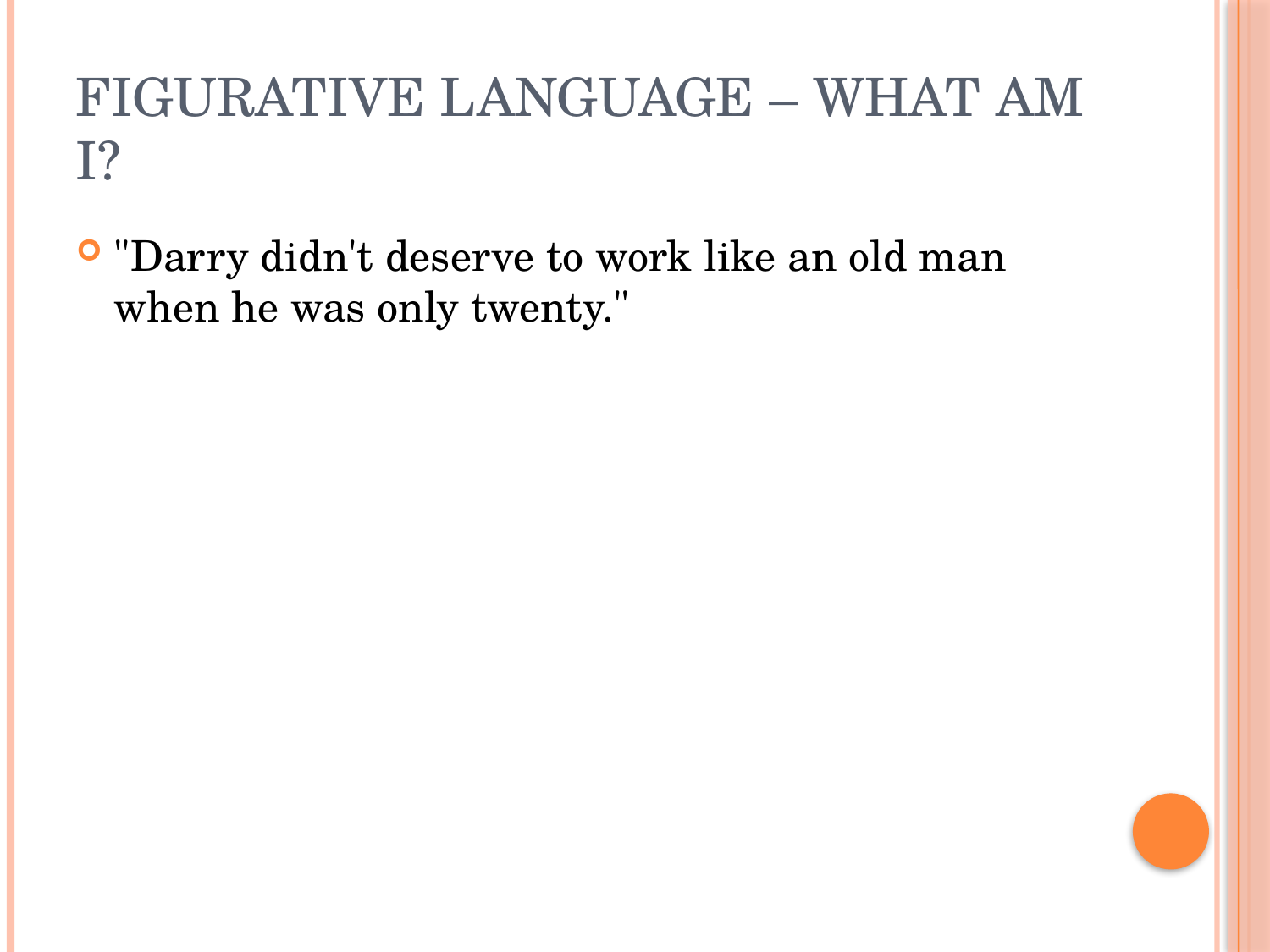

# Figurative Language – What Am I?
"Darry didn't deserve to work like an old man when he was only twenty."